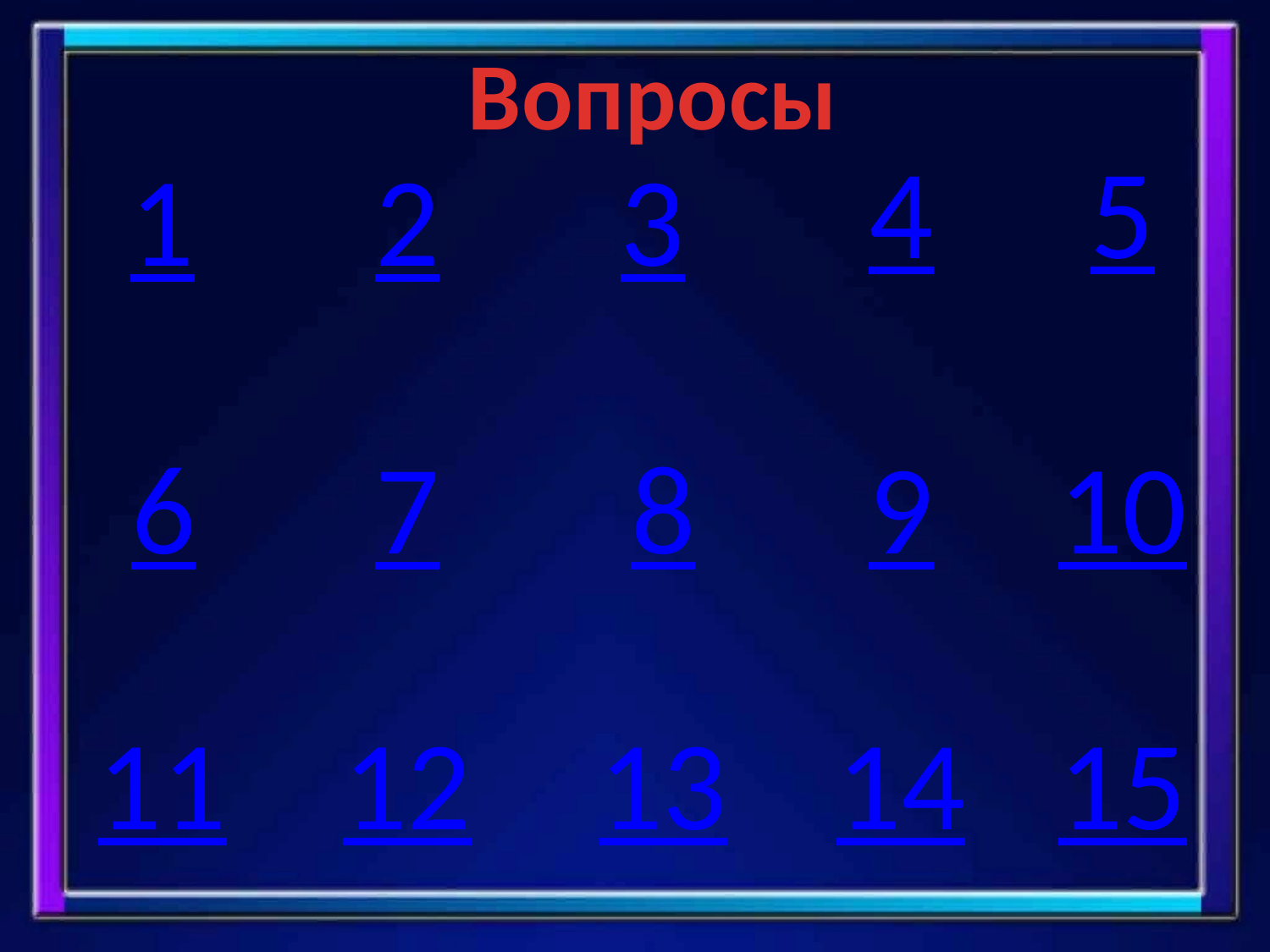

Вопросы
4
5
1
2
3
6
7
8
9
10
12
11
13
14
15